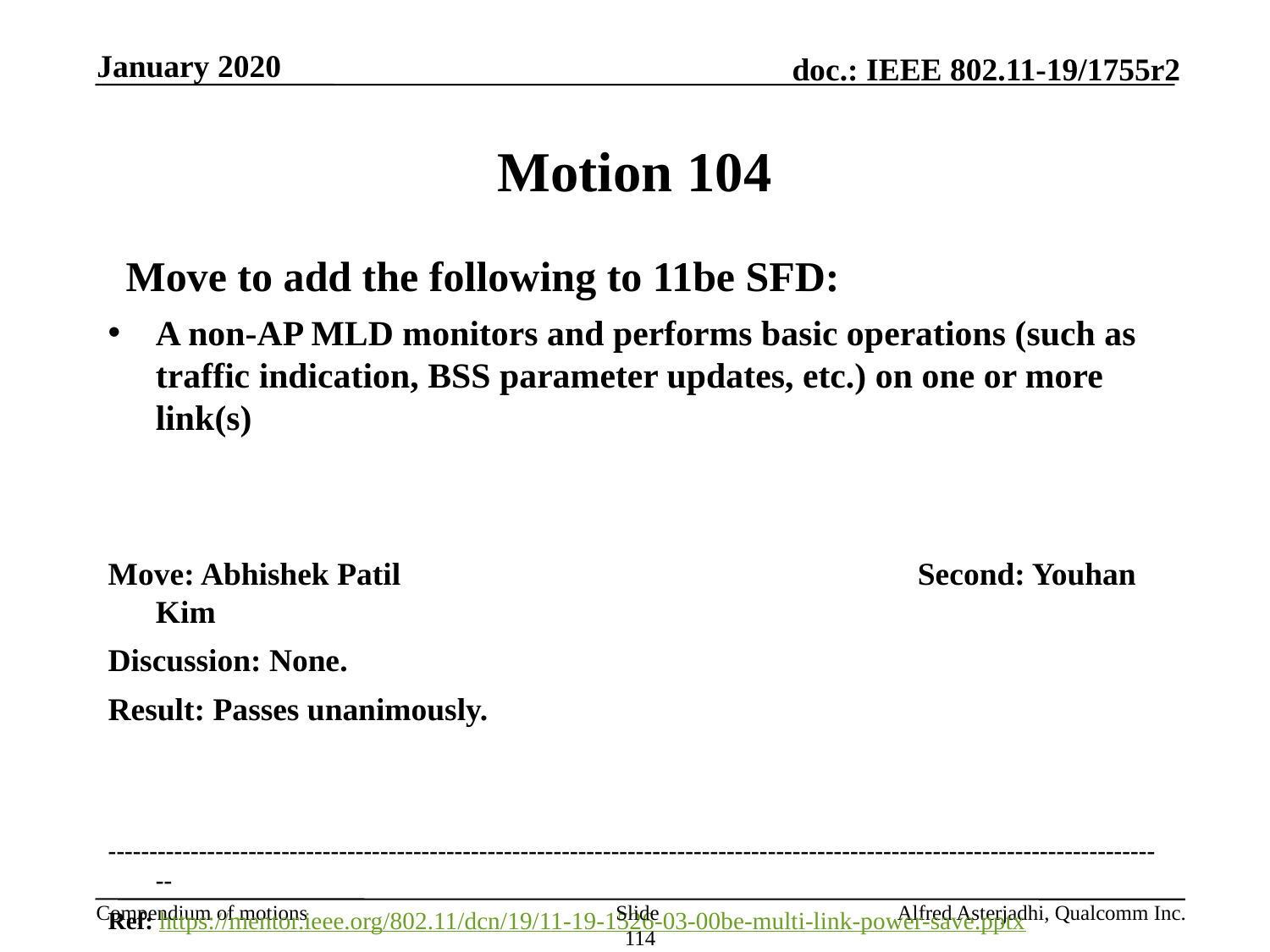

January 2020
# Motion 104
  Move to add the following to 11be SFD:
A non-AP MLD monitors and performs basic operations (such as traffic indication, BSS parameter updates, etc.) on one or more link(s)

Move: Abhishek Patil					Second: Youhan Kim
Discussion: None.
Result: Passes unanimously.

---------------------------------------------------------------------------------------------------------------------------------
Ref: https://mentor.ieee.org/802.11/dcn/19/11-19-1526-03-00be-multi-link-power-save.pptx

Slide 114
Alfred Asterjadhi, Qualcomm Inc.